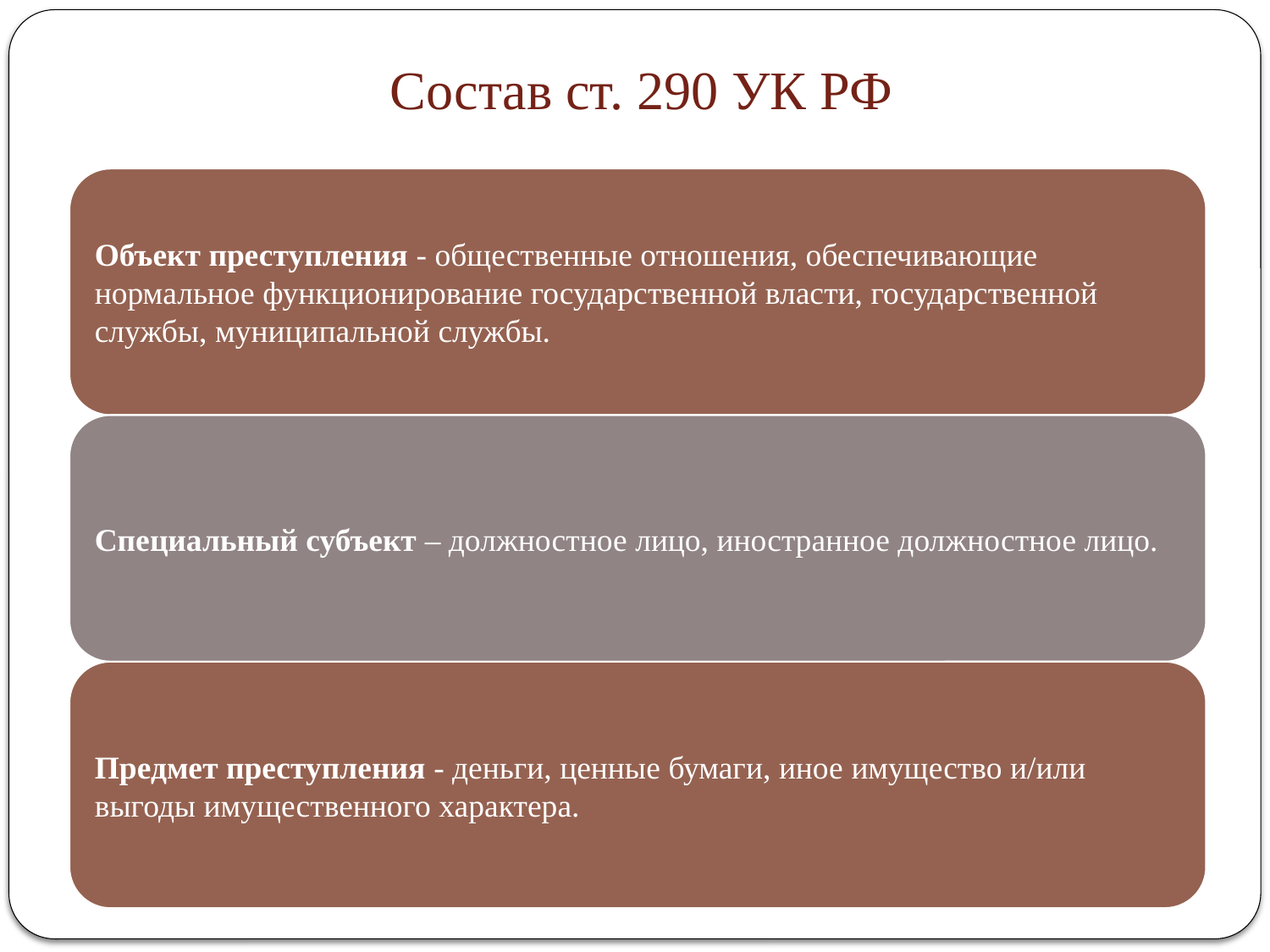

# Состав ст. 290 УК РФ
Объект преступления - общественные отношения, обеспечивающие нормальное функционирование государственной власти, государственной службы, муниципальной службы.
Специальный субъект – должностное лицо, иностранное должностное лицо.
Предмет преступления - деньги, ценные бумаги, иное имущество и/или выгоды имущественного характера.